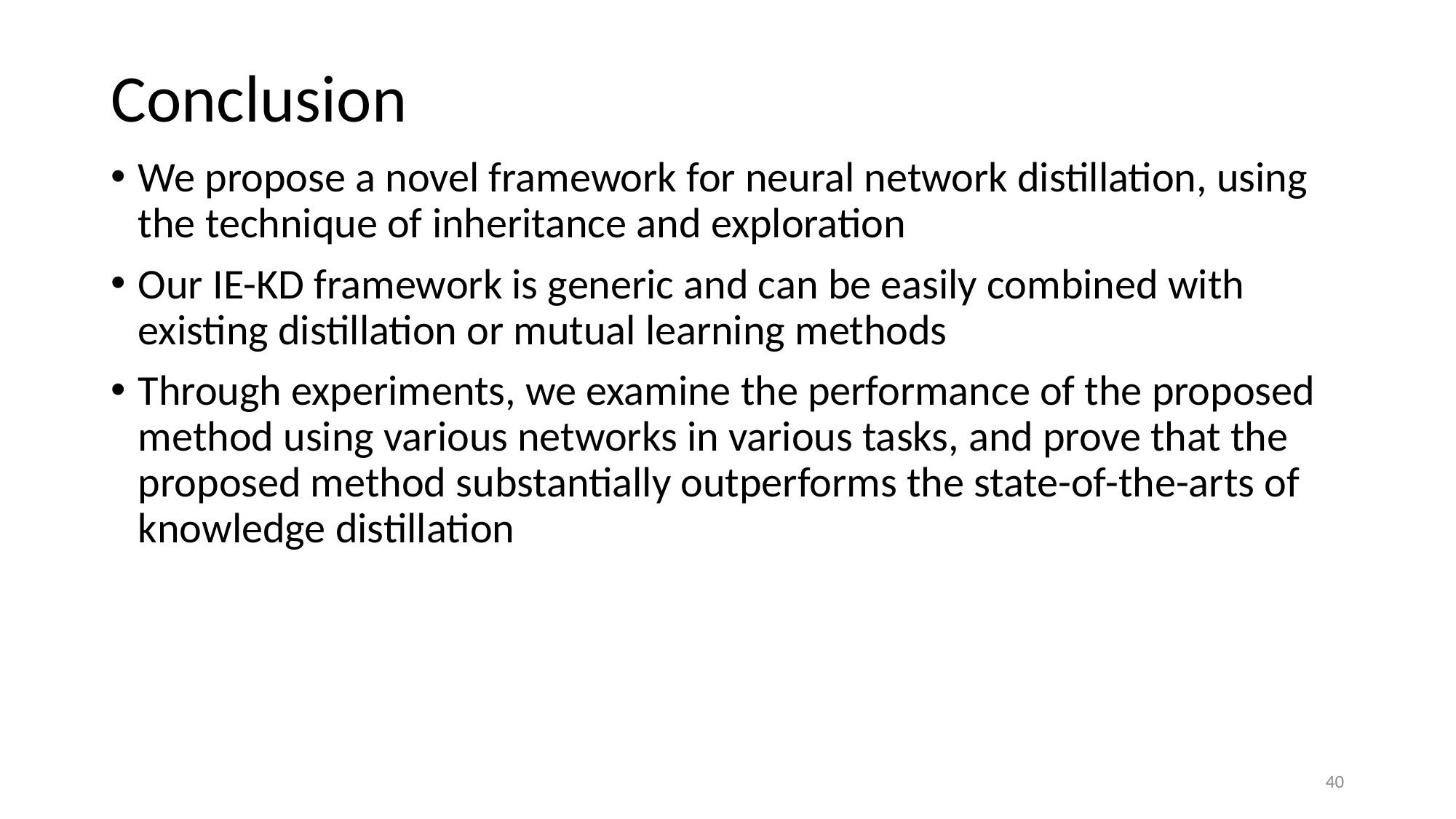

# Conclusion
We propose a novel framework for neural network distillation, using the technique of inheritance and exploration
Our IE-KD framework is generic and can be easily combined with existing distillation or mutual learning methods
Through experiments, we examine the performance of the proposed method using various networks in various tasks, and prove that the proposed method substantially outperforms the state-of-the-arts of knowledge distillation

40